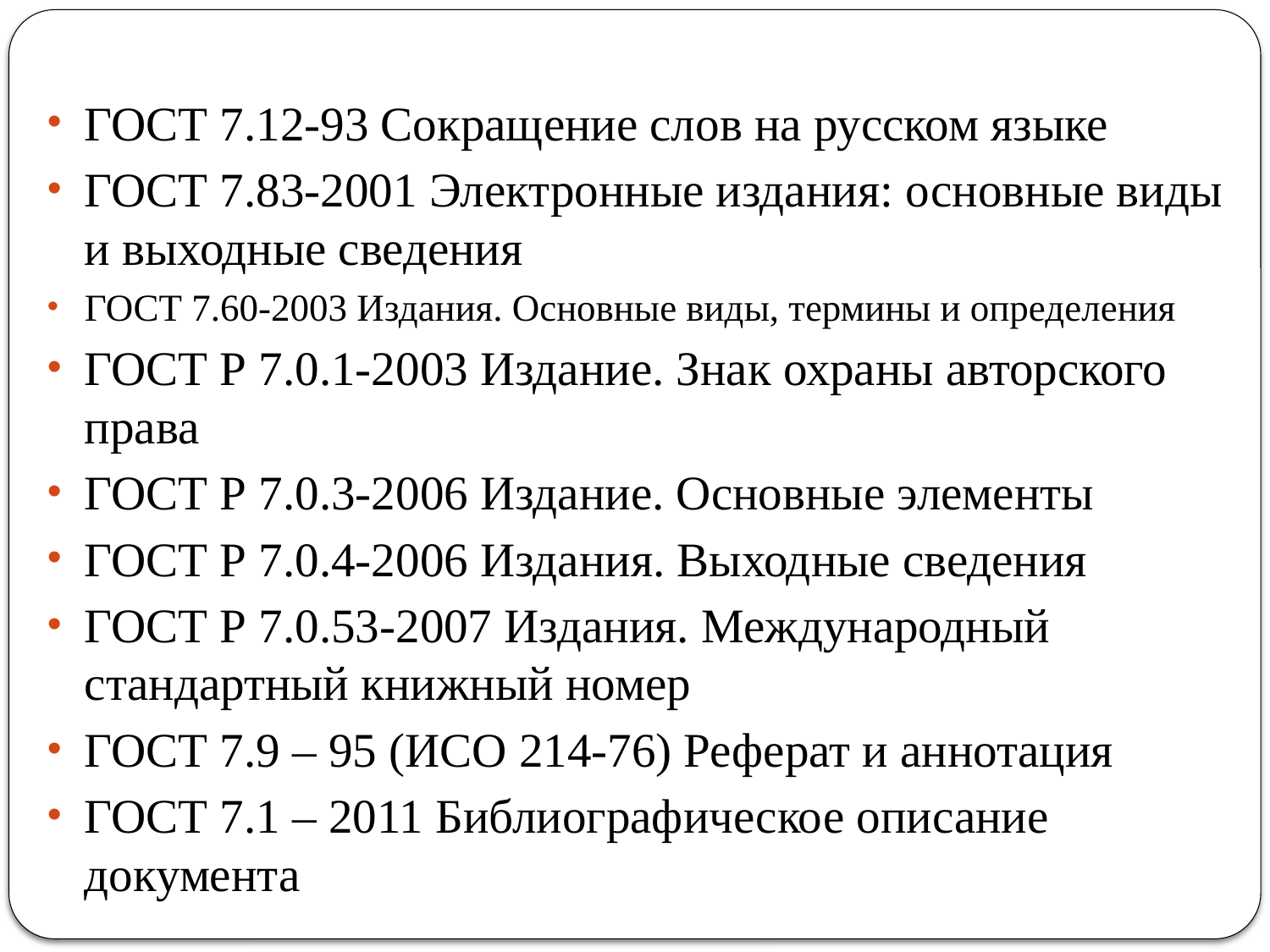

#
ГОСТ 7.12-93 Сокращение слов на русском языке
ГОСТ 7.83-2001 Электронные издания: основные виды и выходные сведения
ГОСТ 7.60-2003 Издания. Основные виды, термины и определения
ГОСТ Р 7.0.1-2003 Издание. Знак охраны авторского права
ГОСТ Р 7.0.3-2006 Издание. Основные элементы
ГОСТ Р 7.0.4-2006 Издания. Выходные сведения
ГОСТ Р 7.0.53-2007 Издания. Международный стандартный книжный номер
ГОСТ 7.9 – 95 (ИСО 214-76) Реферат и аннотация
ГОСТ 7.1 – 2011 Библиографическое описание документа